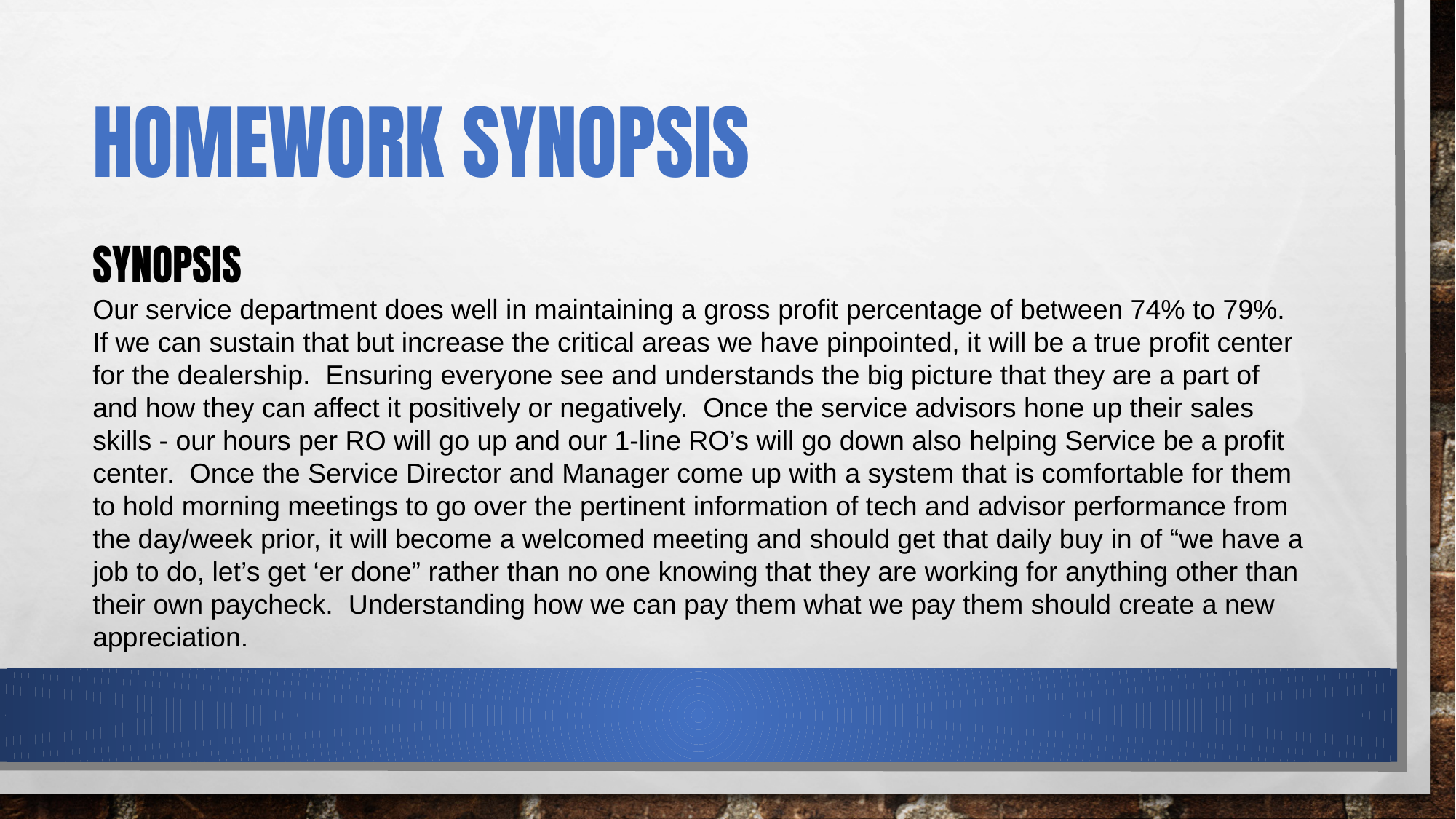

# Homework Synopsis
SYNOPSIS
Our service department does well in maintaining a gross profit percentage of between 74% to 79%.  If we can sustain that but increase the critical areas we have pinpointed, it will be a true profit center for the dealership.  Ensuring everyone see and understands the big picture that they are a part of and how they can affect it positively or negatively.  Once the service advisors hone up their sales skills - our hours per RO will go up and our 1-line RO’s will go down also helping Service be a profit center.  Once the Service Director and Manager come up with a system that is comfortable for them to hold morning meetings to go over the pertinent information of tech and advisor performance from the day/week prior, it will become a welcomed meeting and should get that daily buy in of “we have a job to do, let’s get ‘er done” rather than no one knowing that they are working for anything other than their own paycheck.  Understanding how we can pay them what we pay them should create a new appreciation.